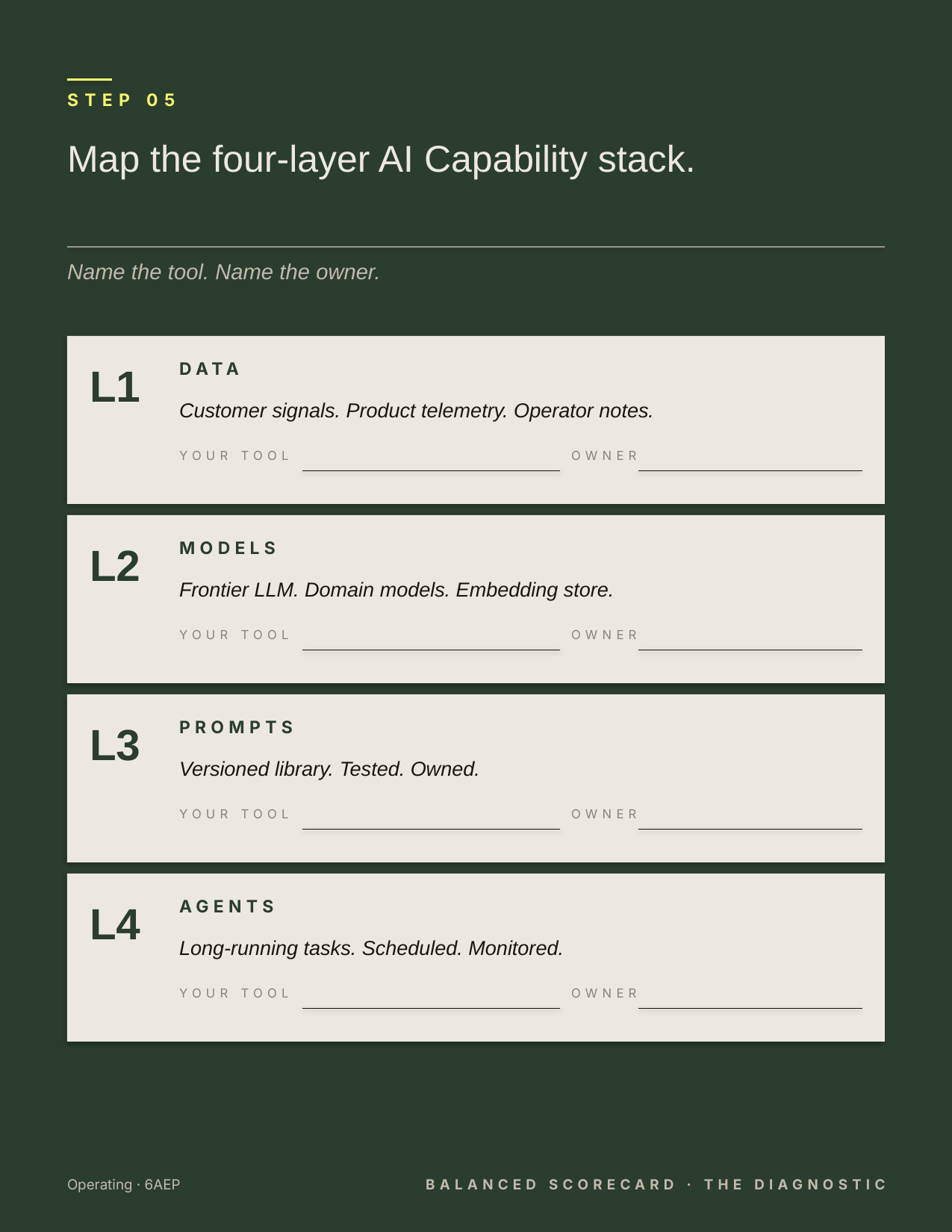

STEP 05
Map the four-layer AI Capability stack.

Name the tool. Name the owner.

L1
DATA
Customer signals. Product telemetry. Operator notes.
YOUR TOOL
OWNER

L2
MODELS
Frontier LLM. Domain models. Embedding store.
YOUR TOOL
OWNER

L3
PROMPTS
Versioned library. Tested. Owned.
YOUR TOOL
OWNER

L4
AGENTS
Long-running tasks. Scheduled. Monitored.
YOUR TOOL
OWNER
Operating · 6AEP
BALANCED SCORECARD · THE DIAGNOSTIC